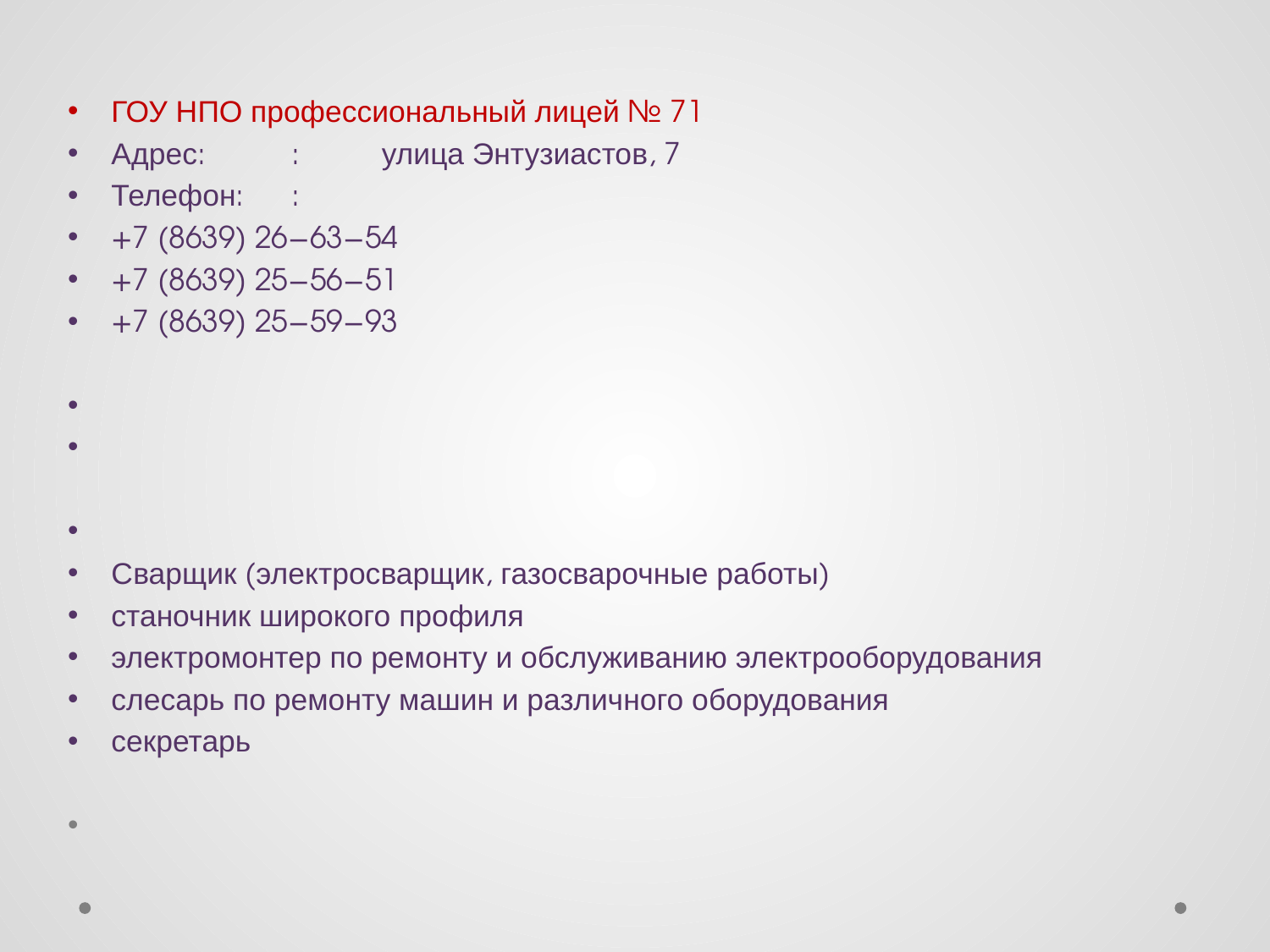

ГОУ НПО профессиональный лицей № 71
Адрес:	:	улица Энтузиастов, 7
Телефон:	:
+7 (8639) 26−63−54
+7 (8639) 25−56−51
+7 (8639) 25−59−93

Сварщик (электросварщик, газосварочные работы)
станочник широкого профиля
электромонтер по ремонту и обслуживанию электрооборудования
слесарь по ремонту машин и различного оборудования
секретарь